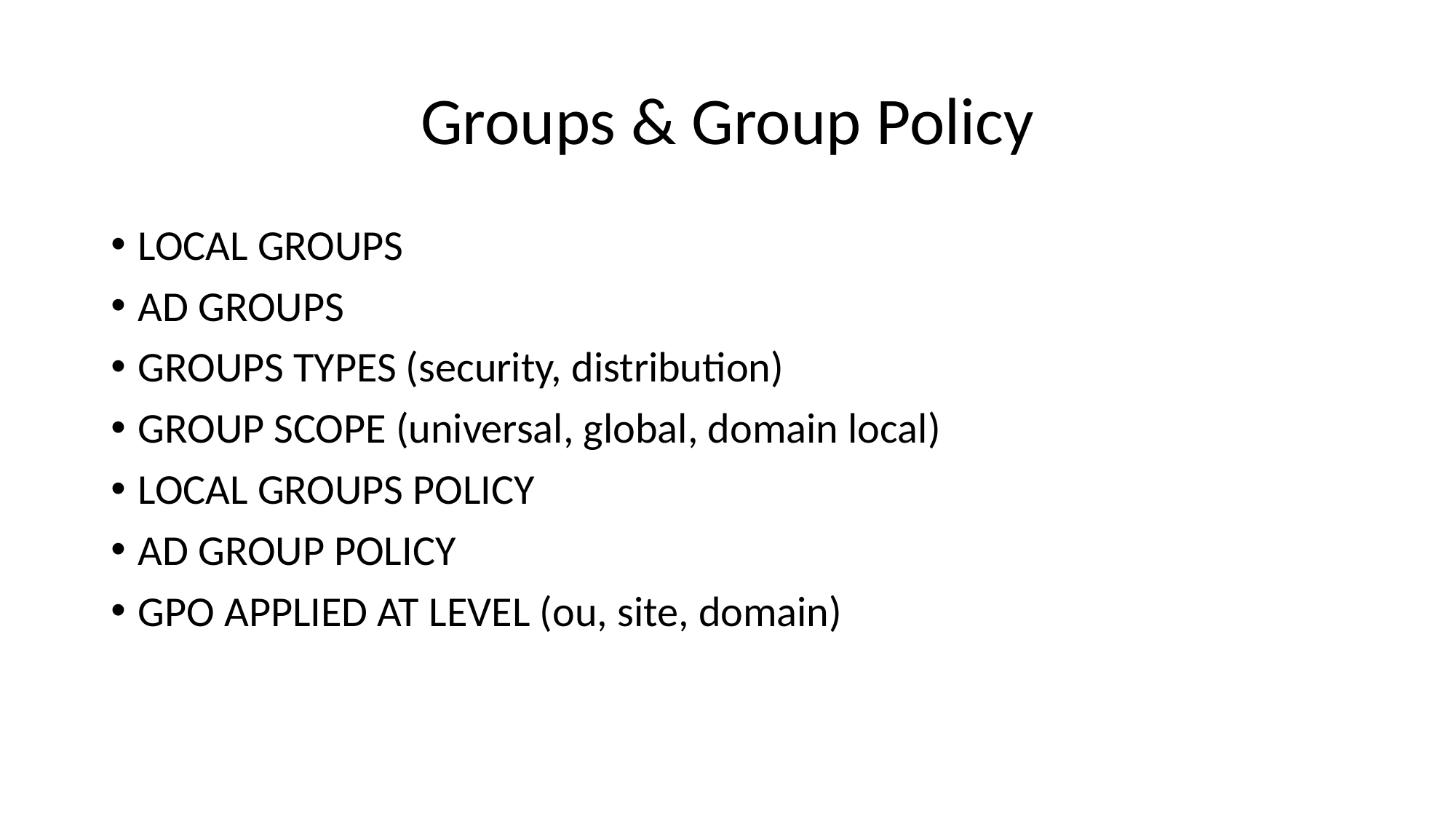

# Groups & Group Policy
LOCAL GROUPS
AD GROUPS
GROUPS TYPES (security, distribution)
GROUP SCOPE (universal, global, domain local)
LOCAL GROUPS POLICY
AD GROUP POLICY
GPO APPLIED AT LEVEL (ou, site, domain)